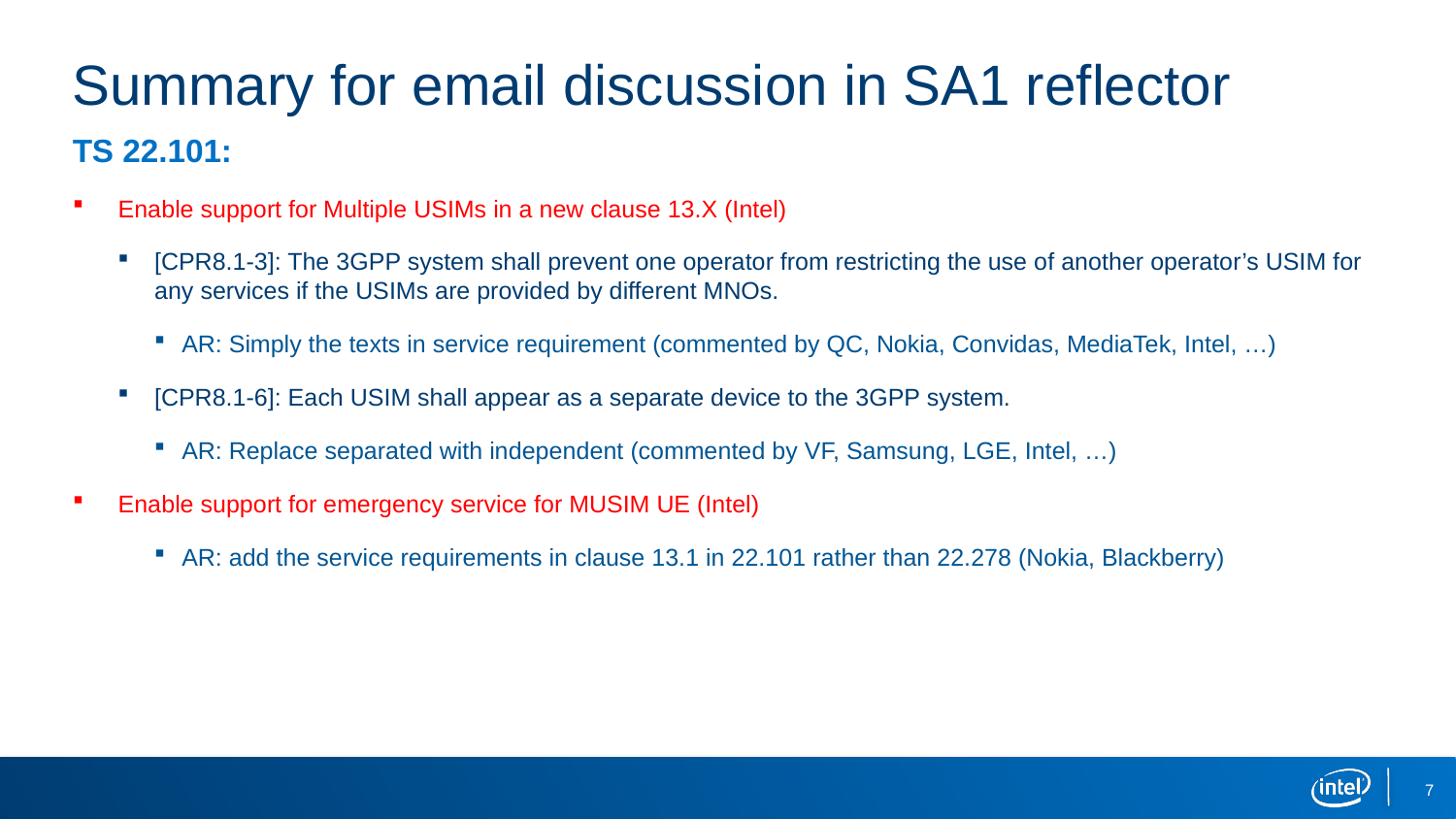

# Summary for email discussion in SA1 reflector
TS 22.101:
Enable support for Multiple USIMs in a new clause 13.X (Intel)
[CPR8.1-3]: The 3GPP system shall prevent one operator from restricting the use of another operator’s USIM for any services if the USIMs are provided by different MNOs.
AR: Simply the texts in service requirement (commented by QC, Nokia, Convidas, MediaTek, Intel, …)
[CPR8.1-6]: Each USIM shall appear as a separate device to the 3GPP system.
AR: Replace separated with independent (commented by VF, Samsung, LGE, Intel, …)
Enable support for emergency service for MUSIM UE (Intel)
AR: add the service requirements in clause 13.1 in 22.101 rather than 22.278 (Nokia, Blackberry)
7